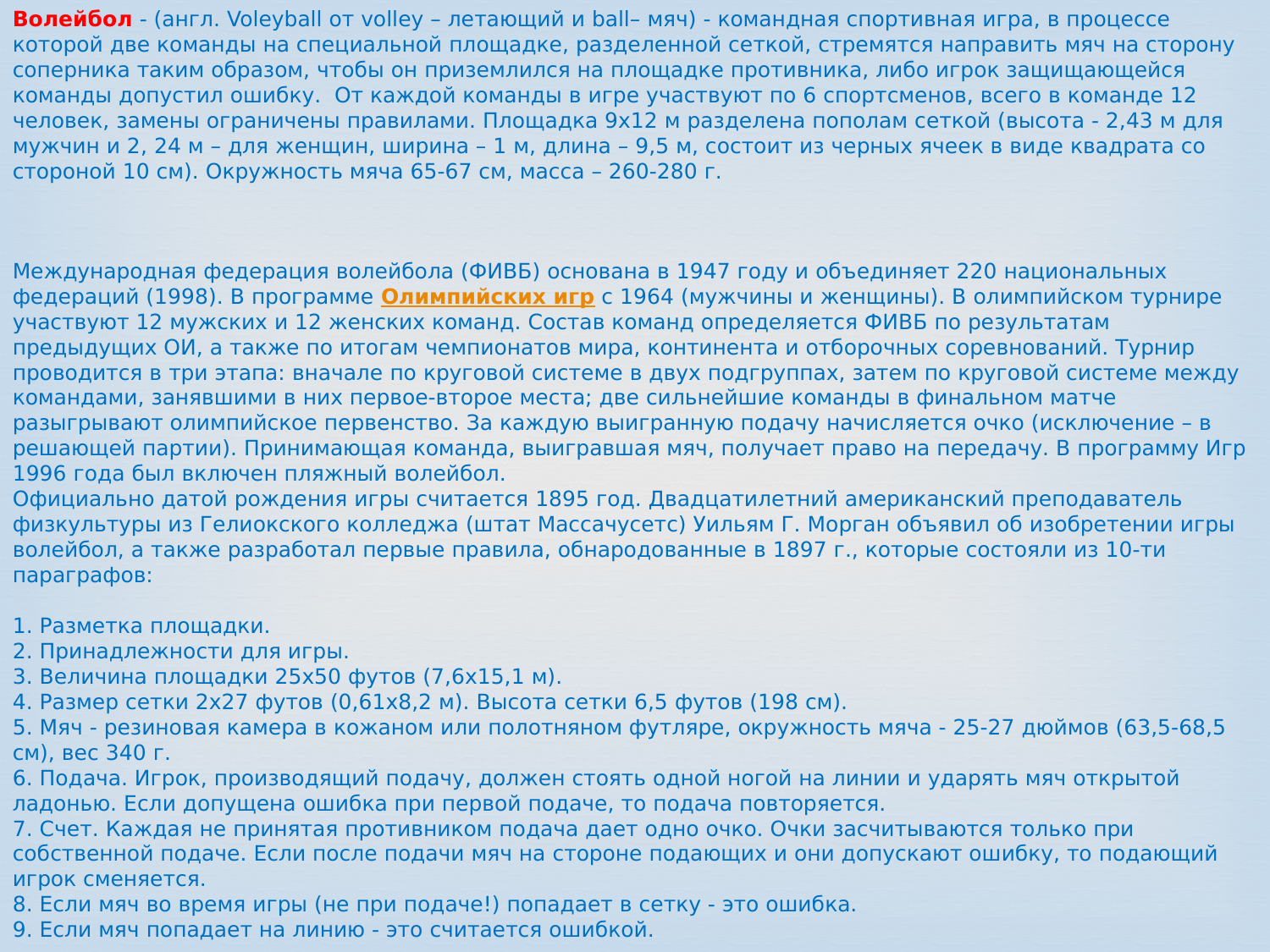

Волейбол - (англ. Voleyball от volley – летающий и ball– мяч) - командная спортивная игра, в процессе которой две команды на специальной площадке, разделенной сеткой, стремятся направить мяч на сторону соперника таким образом, чтобы он приземлился на площадке противника, либо игрок защищающейся команды допустил ошибку. От каждой команды в игре участвуют по 6 спортсменов, всего в команде 12 человек, замены ограничены правилами. Площадка 9х12 м разделена пополам сеткой (высота - 2,43 м для мужчин и 2, 24 м – для женщин, ширина – 1 м, длина – 9,5 м, состоит из черных ячеек в виде квадрата со стороной 10 см). Окружность мяча 65-67 см, масса – 260-280 г.
Международная федерация волейбола (ФИВБ) основана в 1947 году и объединяет 220 национальных федераций (1998). В программе Олимпийских игр с 1964 (мужчины и женщины). В олимпийском турнире участвуют 12 мужских и 12 женских команд. Состав команд определяется ФИВБ по результатам предыдущих ОИ, а также по итогам чемпионатов мира, континента и отборочных соревнований. Турнир проводится в три этапа: вначале по круговой системе в двух подгруппах, затем по круговой системе между командами, занявшими в них первое-второе места; две сильнейшие команды в финальном матче разыгрывают олимпийское первенство. За каждую выигранную подачу начисляется очко (исключение – в решающей партии). Принимающая команда, выигравшая мяч, получает право на передачу. В программу Игр 1996 года был включен пляжный волейбол.
Официально датой рождения игры считается 1895 год. Двадцатилетний американский преподаватель физкультуры из Гелиокского колледжа (штат Массачусетс) Уильям Г. Морган объявил об изобретении игры волейбол, а также разработал первые правила, обнародованные в 1897 г., которые состояли из 10-ти параграфов:
1. Разметка площадки.
2. Принадлежности для игры.
3. Величина площадки 25х50 футов (7,6х15,1 м).
4. Размер сетки 2х27 футов (0,61х8,2 м). Высота сетки 6,5 футов (198 см).
5. Мяч - резиновая камера в кожаном или полотняном футляре, окружность мяча - 25-27 дюймов (63,5-68,5 см), вес 340 г.
6. Подача. Игрок, производящий подачу, должен стоять одной ногой на линии и ударять мяч открытой ладонью. Если допущена ошибка при первой подаче, то подача повторяется.
7. Счет. Каждая не принятая противником подача дает одно очко. Очки засчитываются только при собственной подаче. Если после подачи мяч на стороне подающих и они допускают ошибку, то подающий игрок сменяется.
8. Если мяч во время игры (не при подаче!) попадает в сетку - это ошибка.
9. Если мяч попадает на линию - это считается ошибкой.